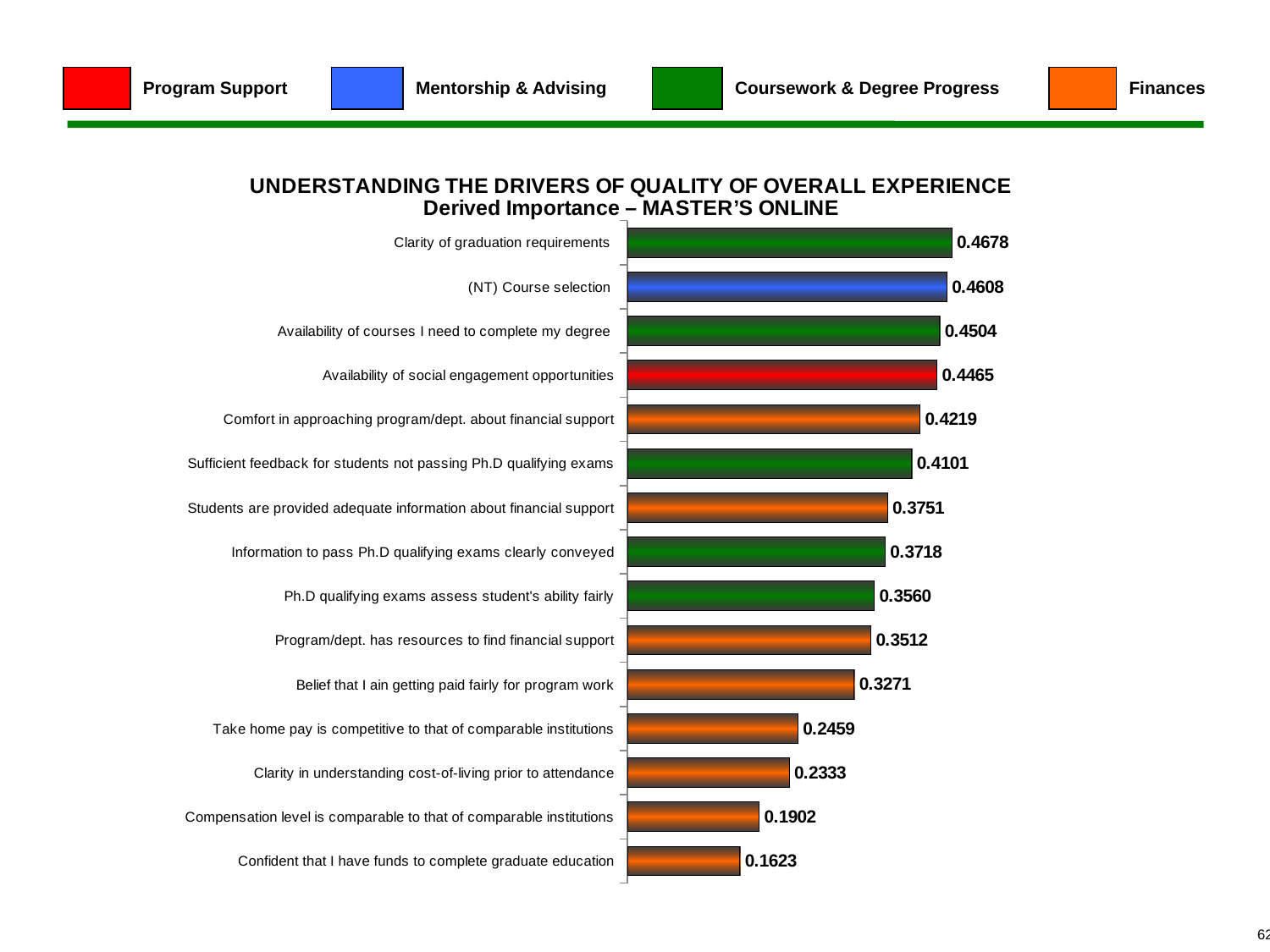

# Understanding the Drivers of Quality of Overall Experience – Master’s Online Continued
|  | Program Support |
| --- | --- |
|  | Mentorship & Advising |
| --- | --- |
|  | Coursework & Degree Progress |
| --- | --- |
|  | Finances |
| --- | --- |

### Chart: UNDERSTANDING THE DRIVERS OF QUALITY OF OVERALL EXPERIENCE
Derived Importance – MASTER’S ONLINE

| Category | % |
|---|---|
| Clarity of graduation requirements  | 0.46775875297105185 |
| (NT) Course selection  | 0.46075598966539066 |
| Availability of courses I need to complete my degree  | 0.4503921435034418 |
| Availability of social engagement opportunities | 0.4465115248962234 |
| Comfort in approaching program/dept. about financial support | 0.42194653419702655 |
| Sufficient feedback for students not passing Ph.D qualifying exams | 0.4101169830282849 |
| Students are provided adequate information about financial support | 0.3751277517997205 |
| Information to pass Ph.D qualifying exams clearly conveyed | 0.3718018039015076 |
| Ph.D qualifying exams assess student's ability fairly | 0.3559796860977702 |
| Program/dept. has resources to find financial support | 0.3512341698336966 |
| Belief that I ain getting paid fairly for program work | 0.3271075898165628 |
| Take home pay is competitive to that of comparable institutions | 0.24589376501464183 |
| Clarity in understanding cost-of-living prior to attendance | 0.23333094012940278 |
| Compensation level is comparable to that of comparable institutions | 0.19017890003220592 |
| Confident that I have funds to complete graduate education | 0.16225045983097325 |